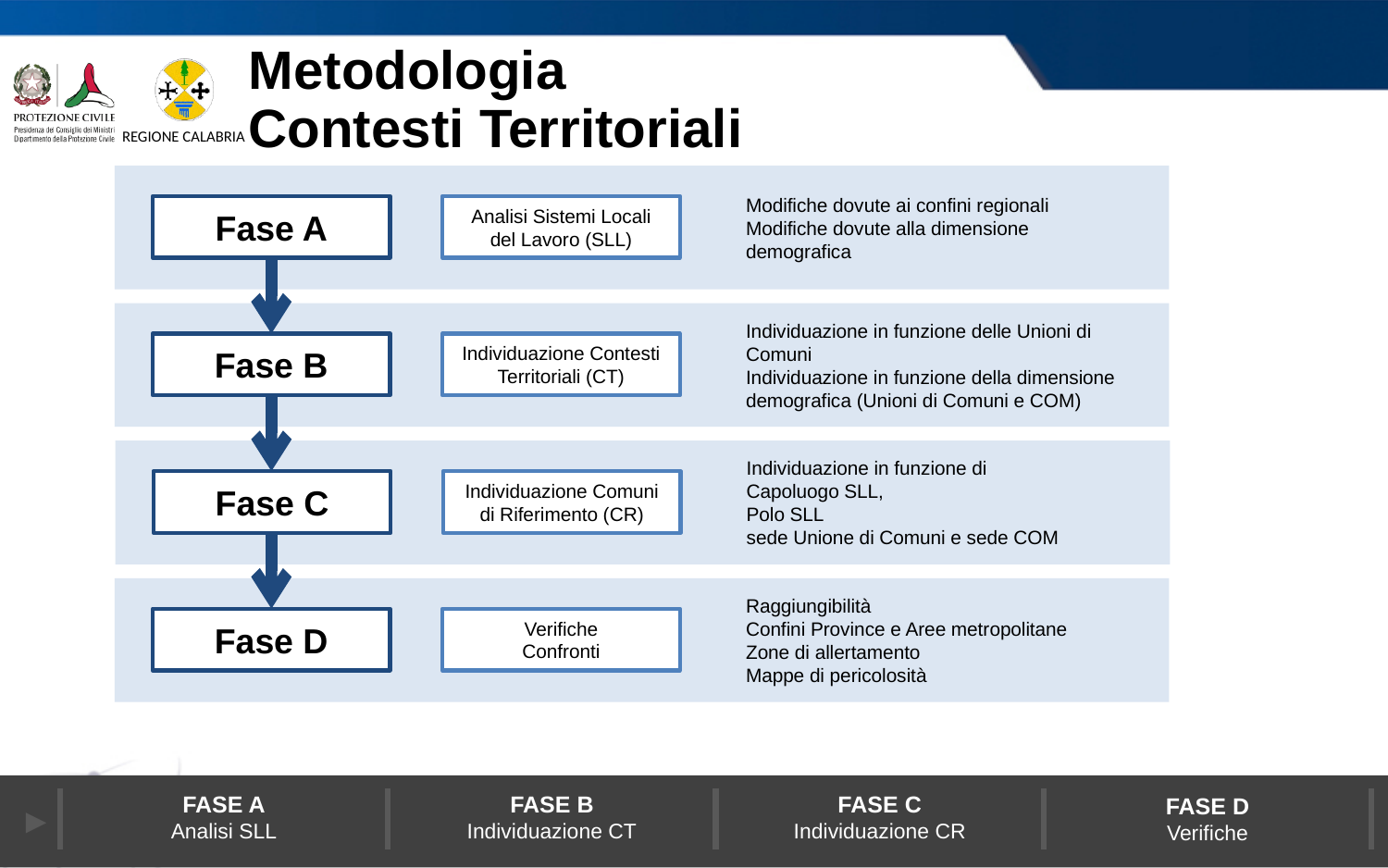

# Metodologia Contesti Territoriali

Modifiche dovute ai confini regionali
Modifiche dovute alla dimensione demografica
Fase A
Analisi Sistemi Locali del Lavoro (SLL)

Individuazione in funzione delle Unioni di Comuni
Individuazione in funzione della dimensione demografica (Unioni di Comuni e COM)
Fase B
Individuazione Contesti Territoriali (CT)

Individuazione in funzione di
Capoluogo SLL,
Polo SLL
sede Unione di Comuni e sede COM
Fase C
Individuazione Comuni di Riferimento (CR)

Raggiungibilità
Confini Province e Aree metropolitane
Zone di allertamento
Mappe di pericolosità
Fase D
Verifiche
Confronti

FASE A
Analisi SLL
FASE B
Individuazione CT
FASE C
Individuazione CR
FASE D
Verifiche
►